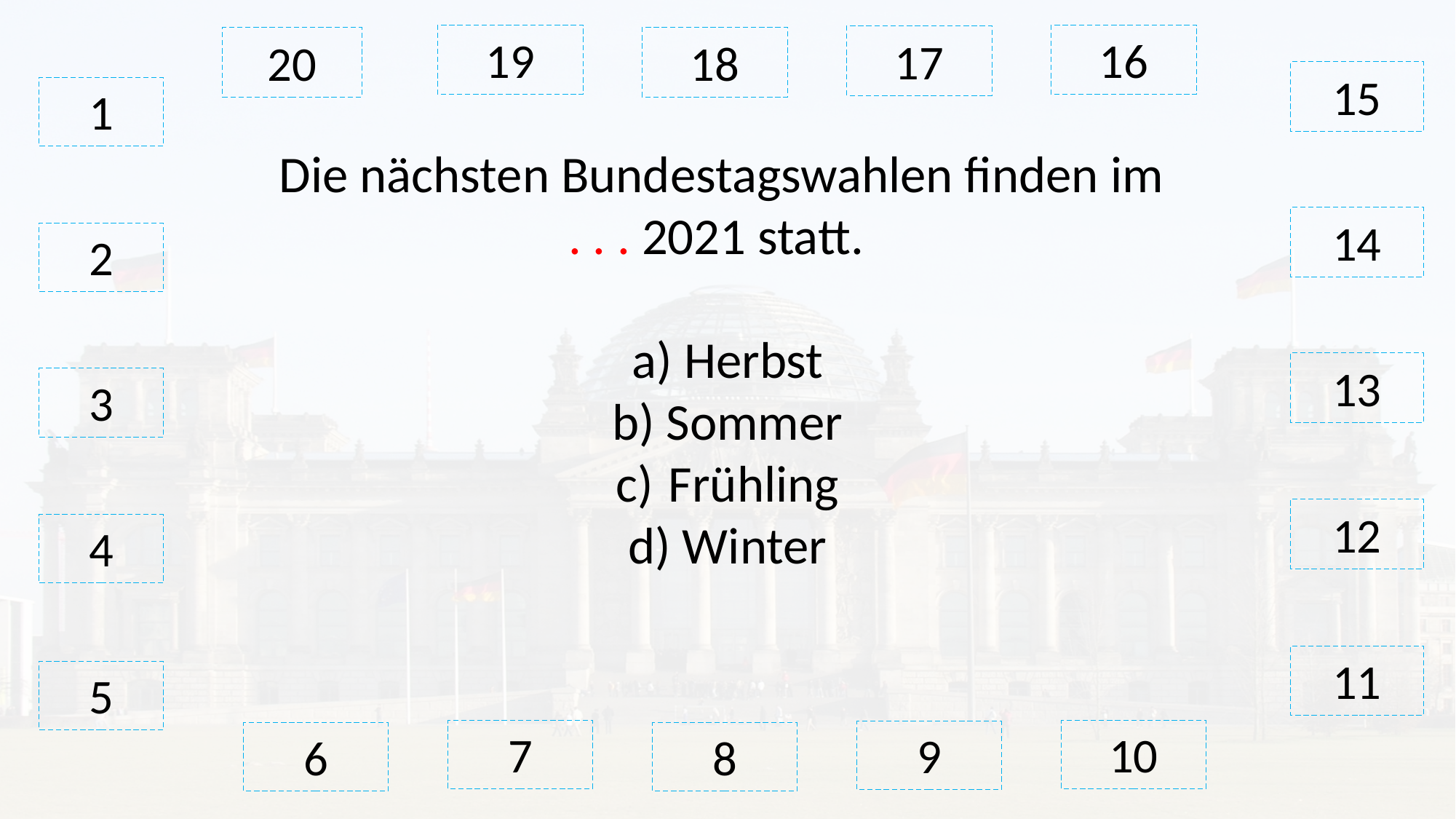

19
16
17
# 20
18
15
1
Die nächsten Bundestagswahlen finden im
. . . 2021 statt.

 Herbst
 Sommer
 Frühling
 Winter
14
2
13
3
12
4
11
5
7
10
9
6
8